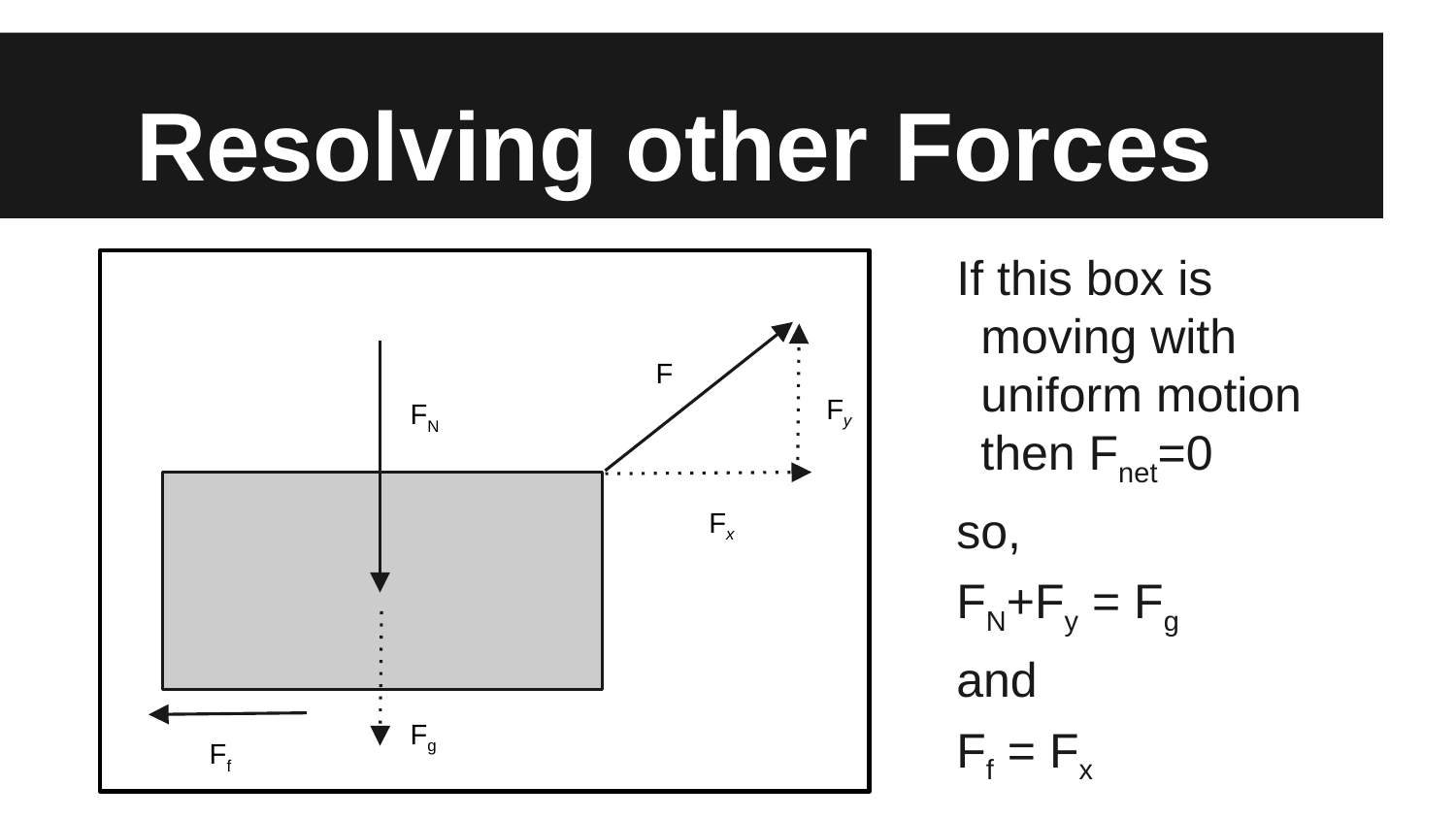

# Resolving other Forces
If this box is moving with uniform motion then Fnet=0
so,
FN+Fy = Fg
and
Ff = Fx

F
Fy
FN

Fx
Fg
Ff